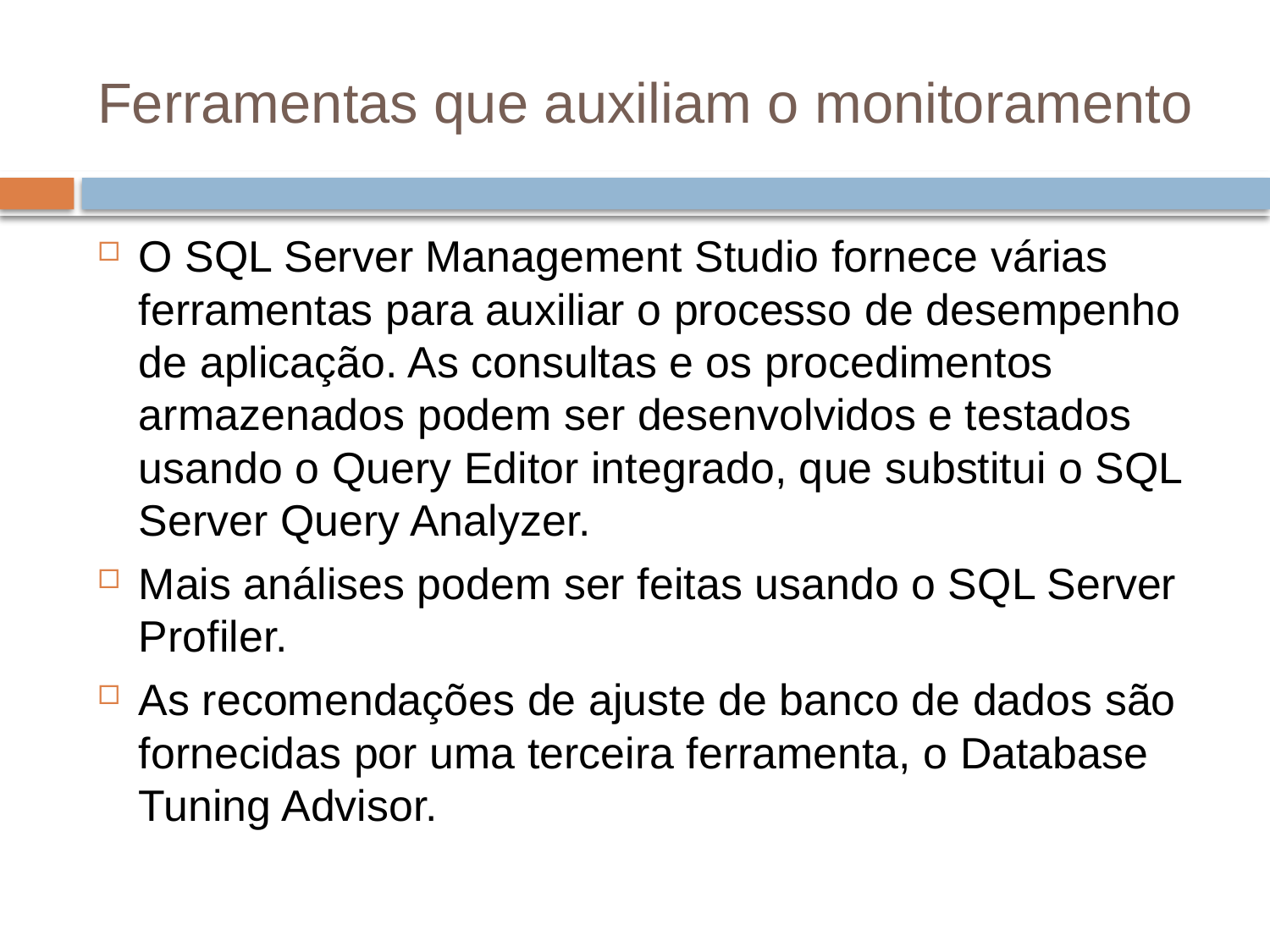

# Ferramentas que auxiliam o monitoramento
O SQL Server Management Studio fornece várias ferramentas para auxiliar o processo de desempenho de aplicação. As consultas e os procedimentos armazenados podem ser desenvolvidos e testados usando o Query Editor integrado, que substitui o SQL Server Query Analyzer.
Mais análises podem ser feitas usando o SQL Server Profiler.
As recomendações de ajuste de banco de dados são fornecidas por uma terceira ferramenta, o Database Tuning Advisor.